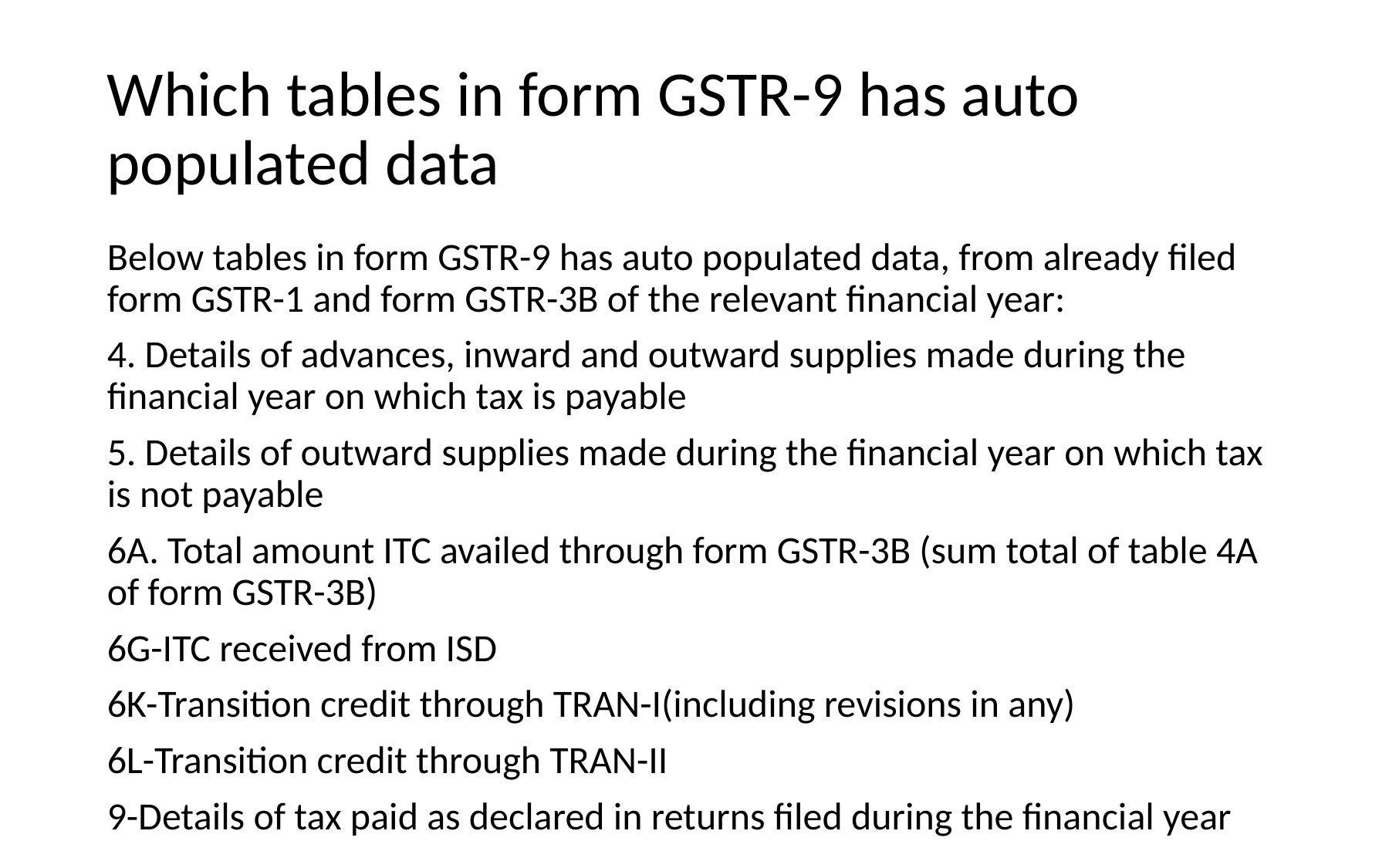

# Which tables in form GSTR-9 has auto populated data
Below tables in form GSTR-9 has auto populated data, from already filed form GSTR-1 and form GSTR-3B of the relevant financial year:
4. Details of advances, inward and outward supplies made during the financial year on which tax is payable
5. Details of outward supplies made during the financial year on which tax is not payable
6A. Total amount ITC availed through form GSTR-3B (sum total of table 4A of form GSTR-3B)
6G-ITC received from ISD
6K-Transition credit through TRAN-I(including revisions in any)
6L-Transition credit through TRAN-II
9-Details of tax paid as declared in returns filed during the financial year